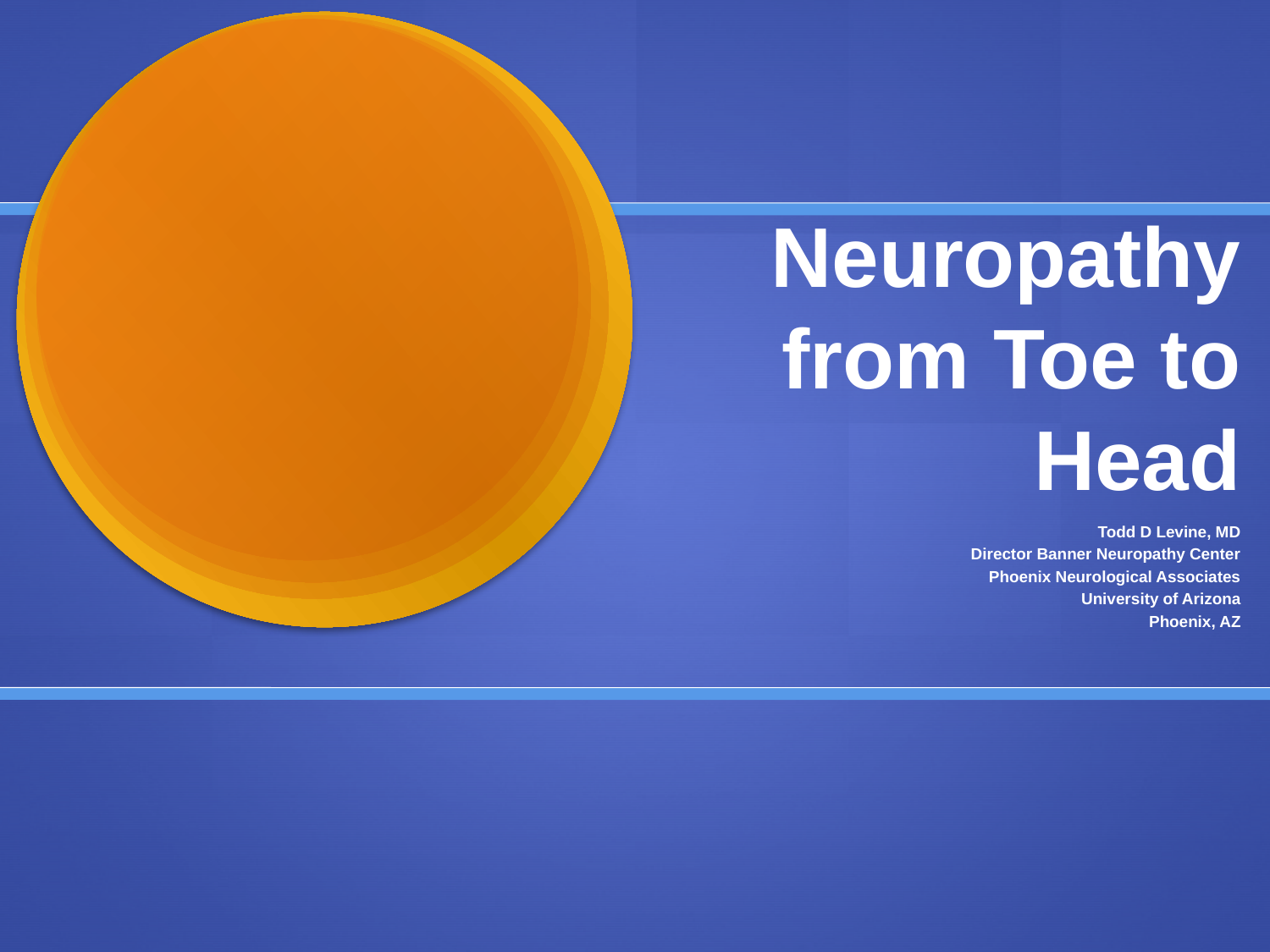

# Neuropathy from Toe to Head
Todd D Levine, MD
Director Banner Neuropathy Center
Phoenix Neurological Associates
University of Arizona
Phoenix, AZ